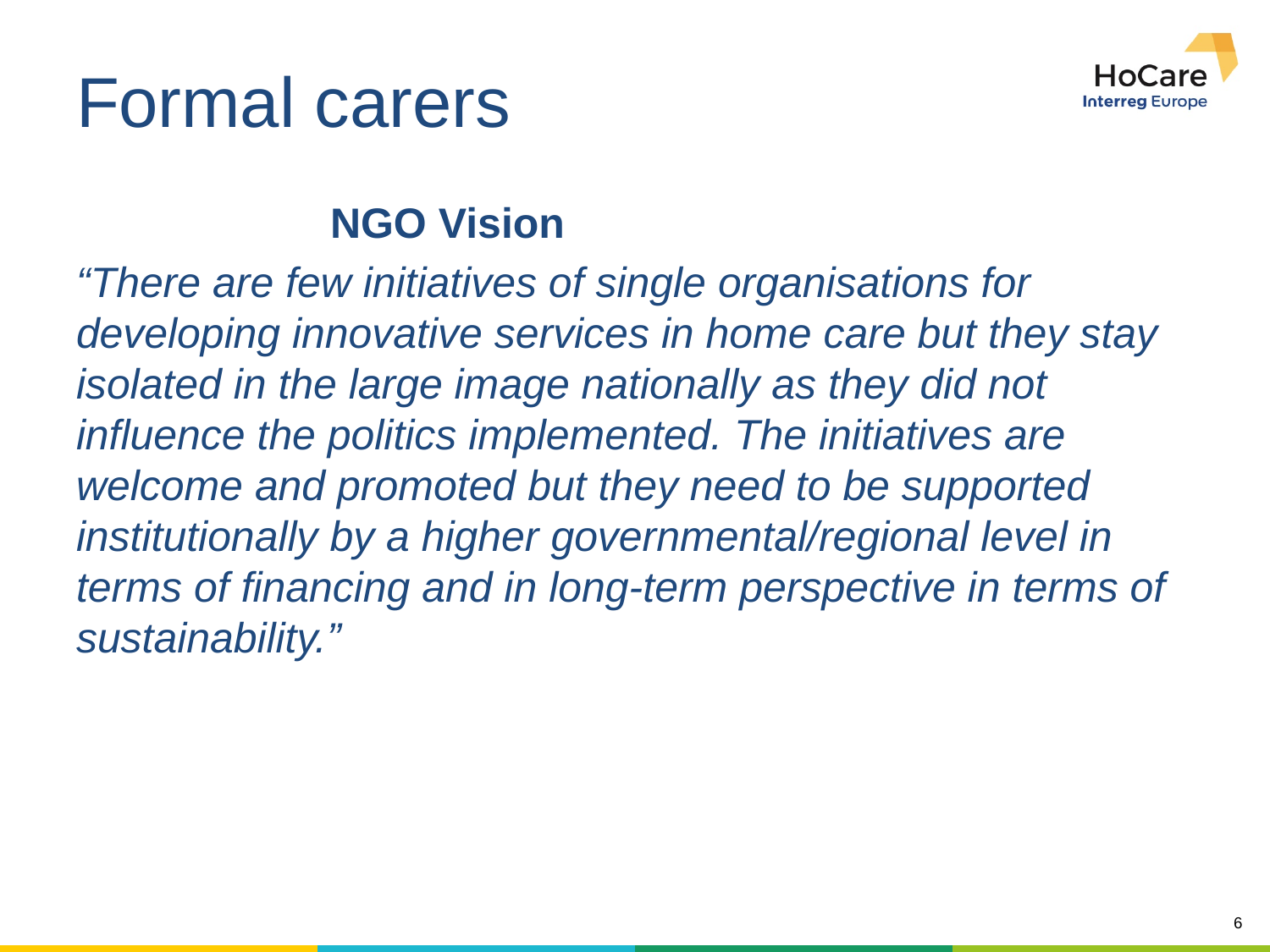

# Formal carers
		NGO Vision
“There are few initiatives of single organisations for developing innovative services in home care but they stay isolated in the large image nationally as they did not influence the politics implemented. The initiatives are welcome and promoted but they need to be supported  institutionally by a higher governmental/regional level in terms of financing and in long-term perspective in terms of sustainability.”